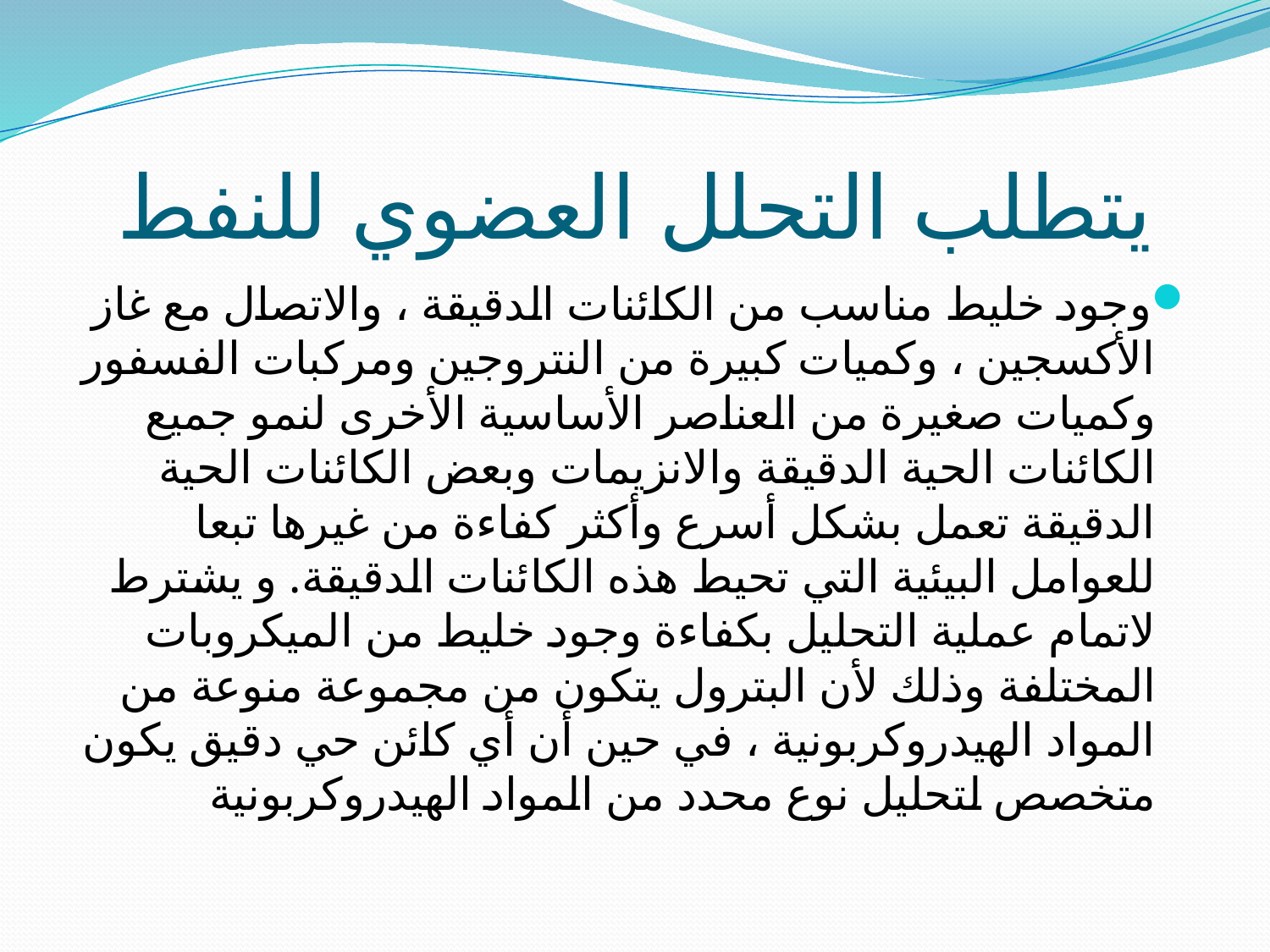

# يتطلب التحلل العضوي للنفط
وجود خليط مناسب من الكائنات الدقيقة ، والاتصال مع غاز الأكسجين ، وكميات كبيرة من النتروجين ومركبات الفسفور وكميات صغيرة من العناصر الأساسية الأخرى لنمو جميع الكائنات الحية الدقيقة والانزيمات وبعض الكائنات الحية الدقيقة تعمل بشكل أسرع وأكثر كفاءة من غيرها تبعا للعوامل البيئية التي تحيط هذه الكائنات الدقيقة. و يشترط لاتمام عملية التحليل بكفاءة وجود خليط من الميكروبات المختلفة وذلك لأن البترول يتكون من مجموعة منوعة من المواد الهيدروكربونية ، في حين أن أي كائن حي دقيق يكون متخصص لتحليل نوع محدد من المواد الهيدروكربونية